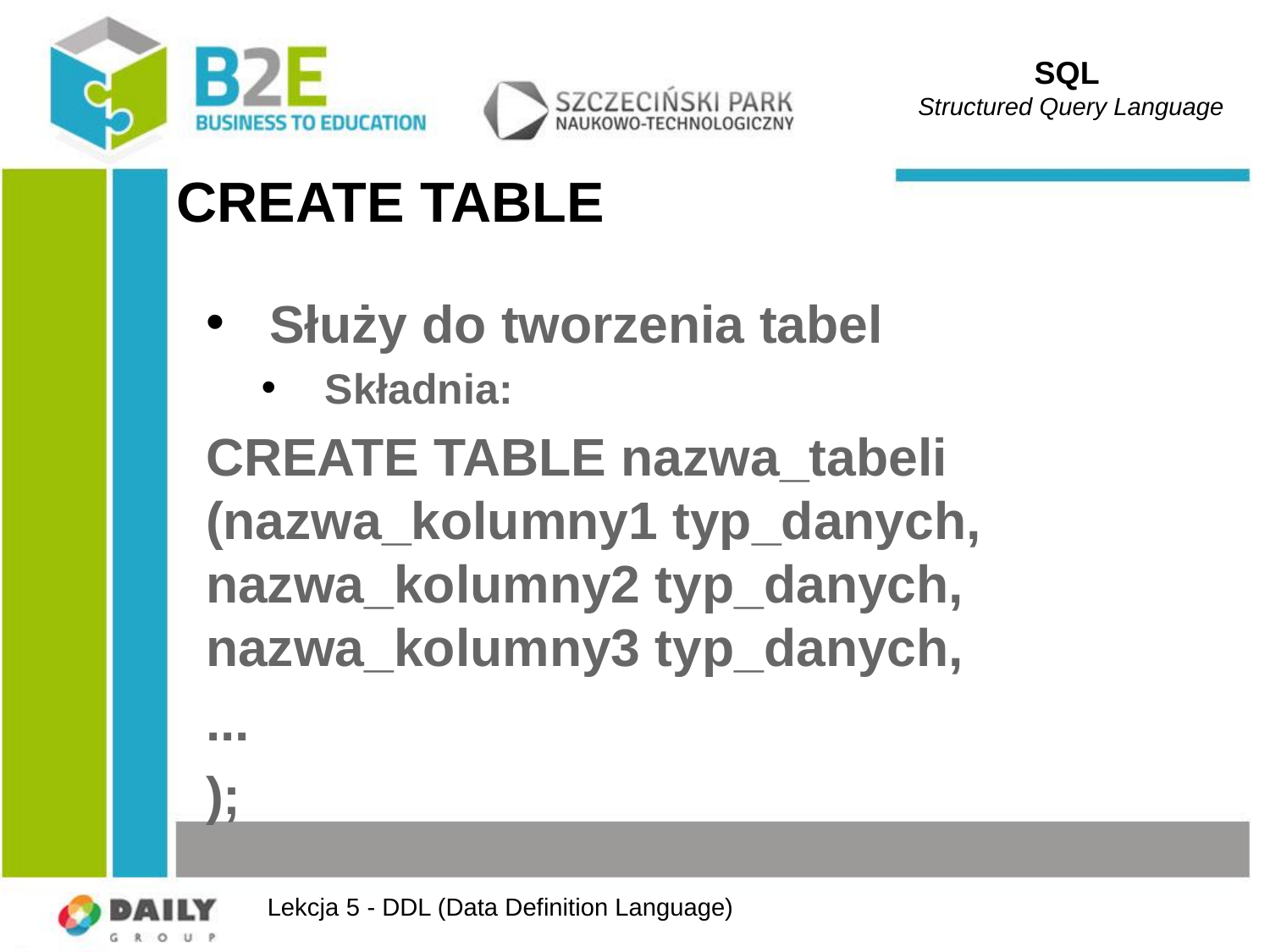

SQL
Structured Query Language
# CREATE TABLE
Służy do tworzenia tabel
Składnia:
CREATE TABLE nazwa_tabeli (nazwa_kolumny1 typ_danych, nazwa_kolumny2 typ_danych, nazwa_kolumny3 typ_danych,
...
);
Lekcja 5 - DDL (Data Definition Language)